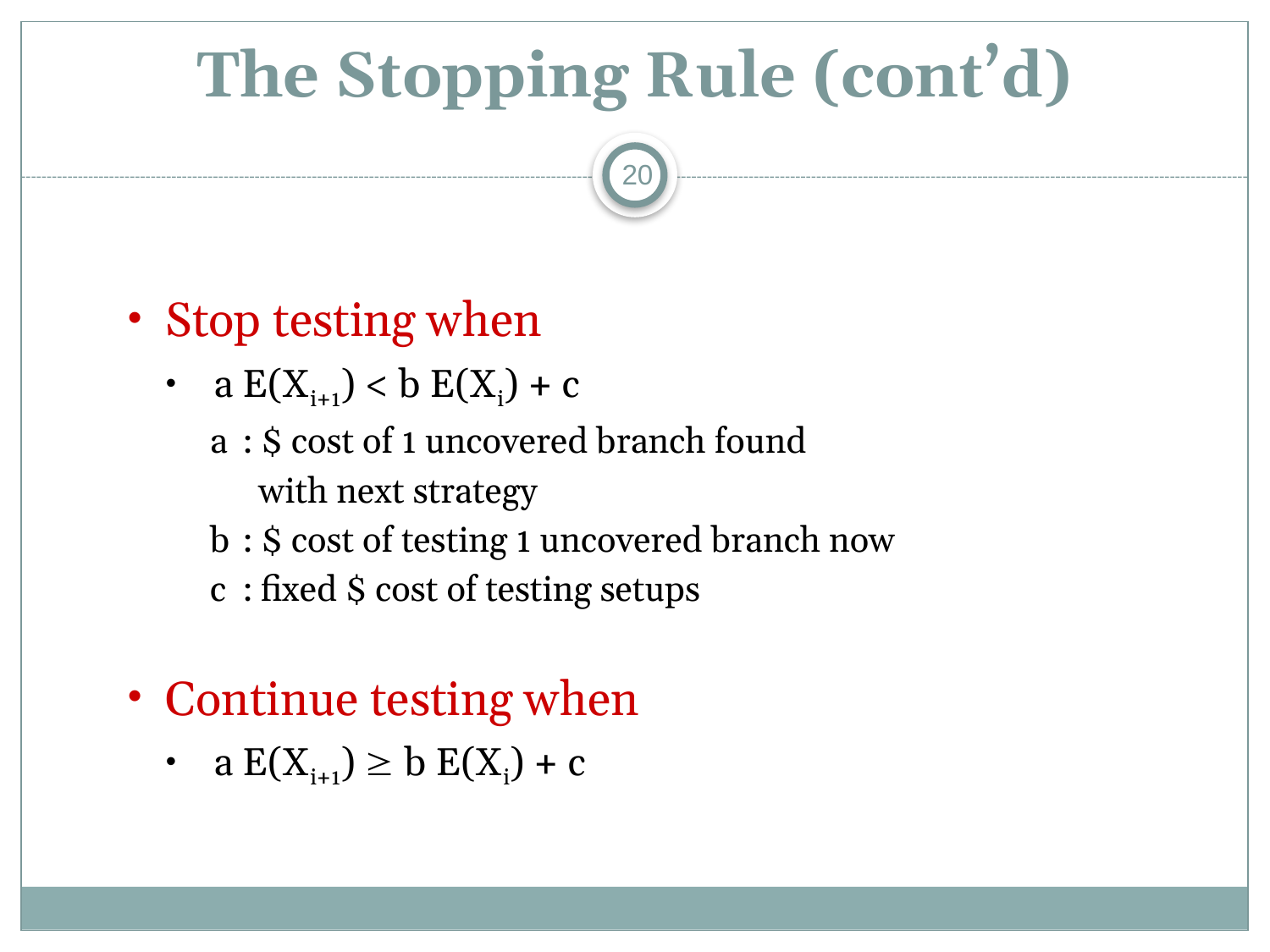

# The Stopping Rule (cont’d)
20

Stop testing when
 a E(Xi+1) < b E(Xi) + c
a	: $ cost of 1 uncovered branch found
	  with next strategy
b	: $ cost of testing 1 uncovered branch now
c	: fixed $ cost of testing setups

Continue testing when
 a E(Xi+1) ≥ b E(Xi) + c